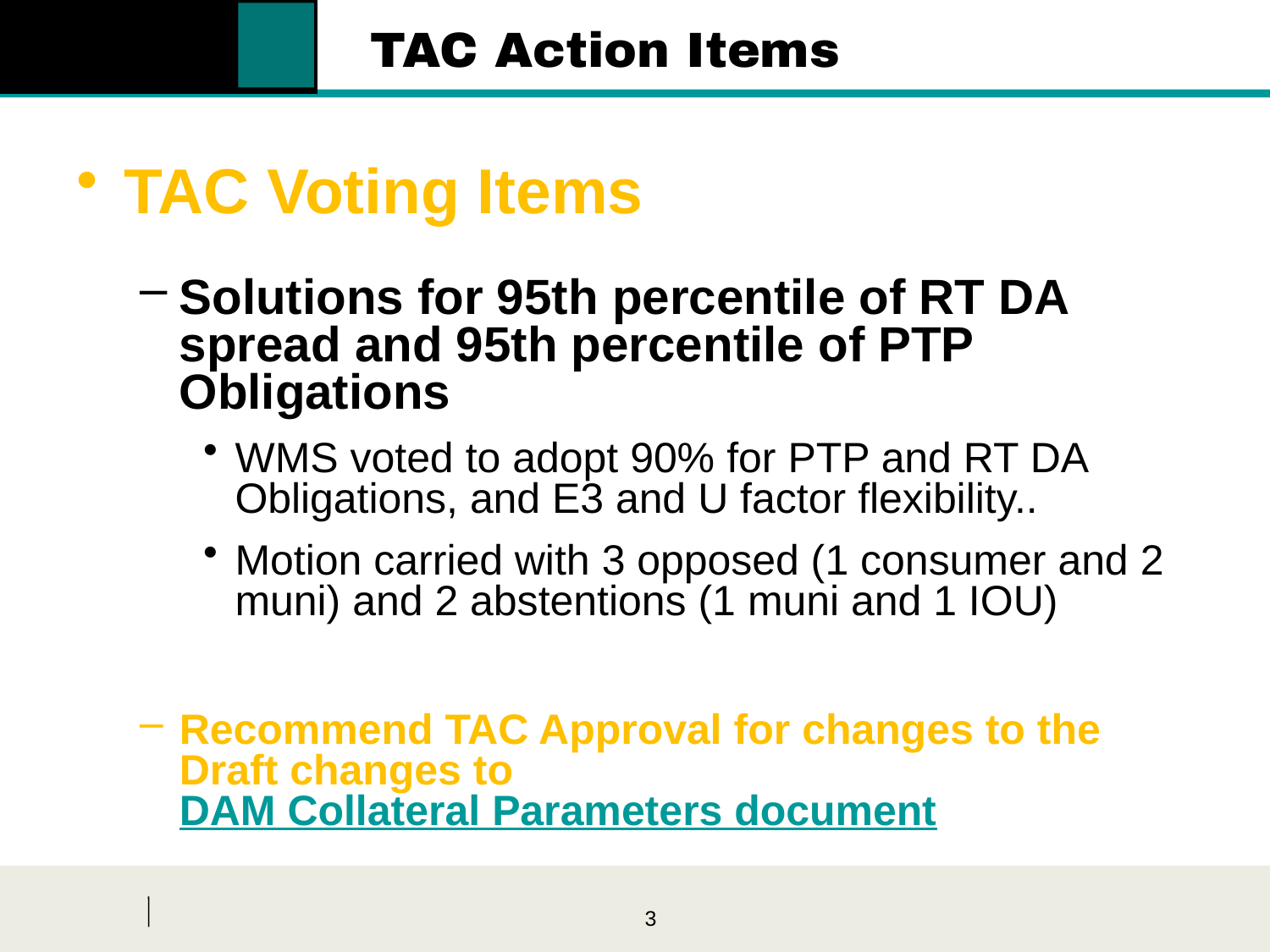

# TAC Action Items
TAC Voting Items

Solutions for 95th percentile of RT DA spread and 95th percentile of PTP Obligations
WMS voted to adopt 90% for PTP and RT DA Obligations, and E3 and U factor flexibility..
Motion carried with 3 opposed (1 consumer and 2 muni) and 2 abstentions (1 muni and 1 IOU)

Recommend TAC Approval for changes to the Draft changes to DAM Collateral Parameters document